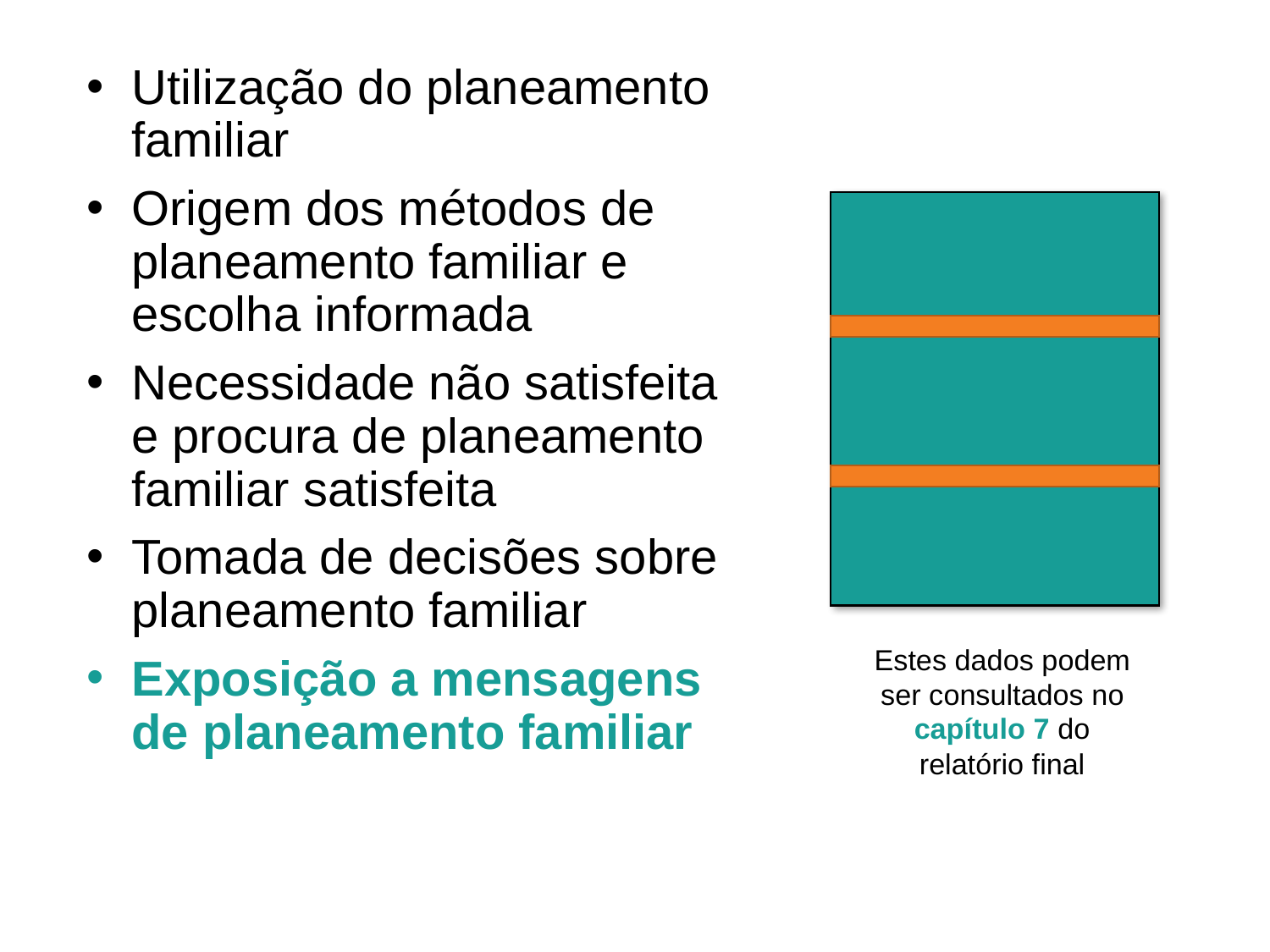

Utilização do planeamento familiar
Origem dos métodos de planeamento familiar e escolha informada
Necessidade não satisfeita e procura de planeamento familiar satisfeita
Tomada de decisões sobre planeamento familiar
Exposição a mensagens de planeamento familiar

Estes dados podem ser consultados no capítulo 7 do relatório final